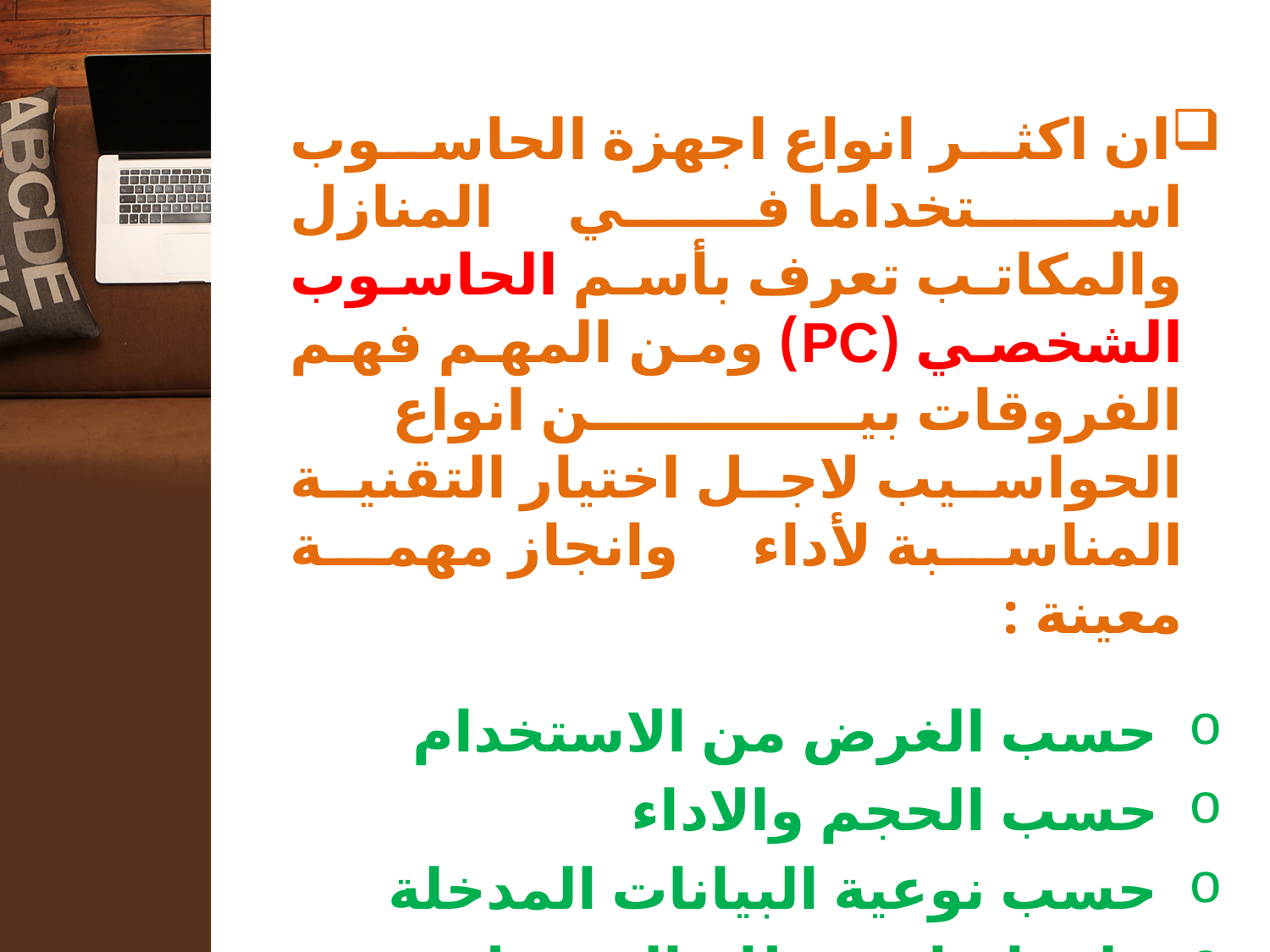

ان اكثر انواع اجهزة الحاسوب استخداما في     المنازل والمكاتب تعرف بأسم الحاسوب الشخصي (PC) ومن المهم فهم الفروقات بين انواع        الحواسيب لاجل اختيار التقنية المناسبة لأداء     وانجاز مهمة معينة :

حسب الغرض من الاستخدام
حسب الحجم والاداء
حسب نوعية البيانات المدخلة
على اساس نظام التشغيل